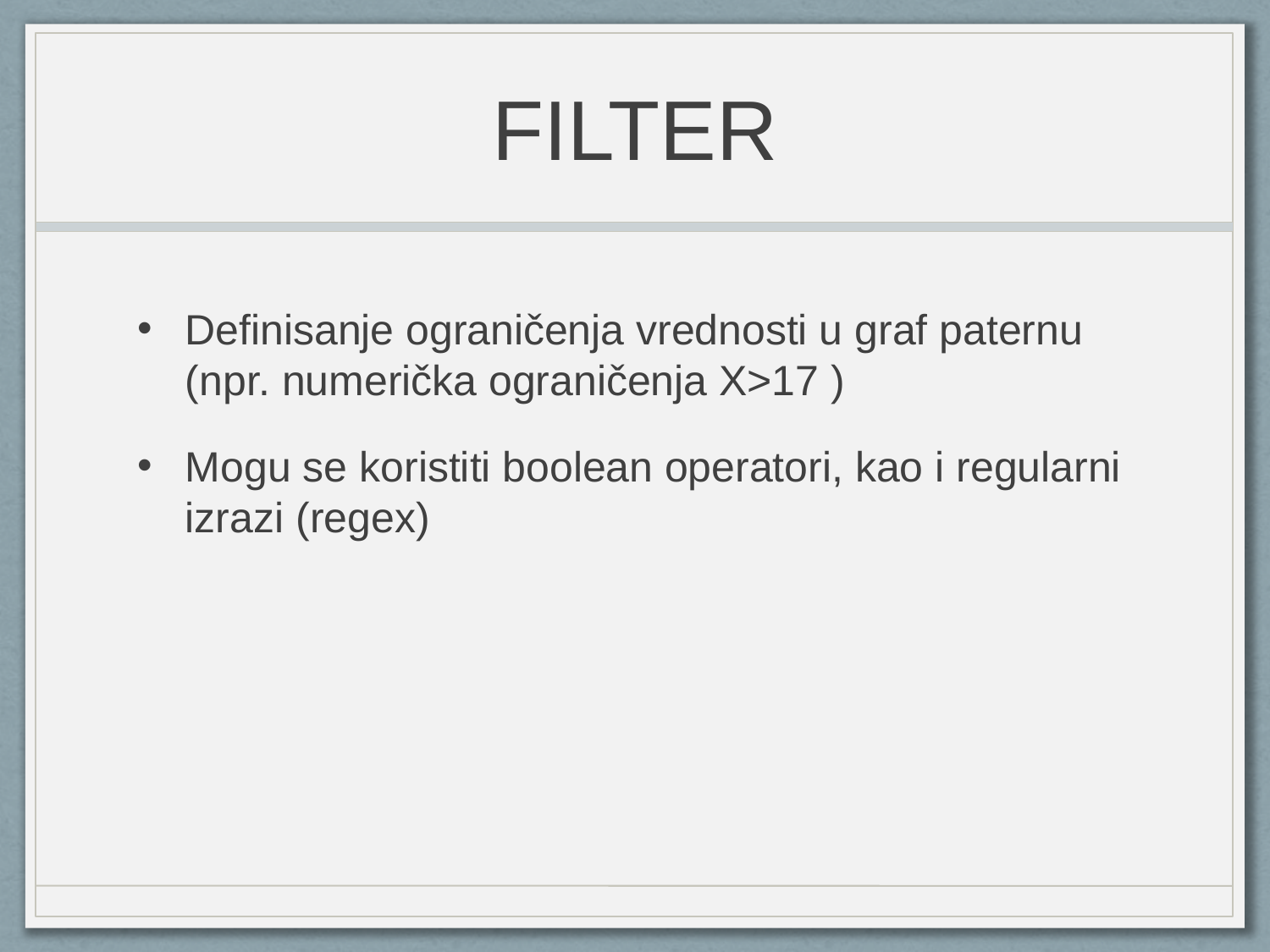

# FILTER
Definisanje ograničenja vrednosti u graf paternu (npr. numerička ograničenja X>17 )
Mogu se koristiti boolean operatori, kao i regularni izrazi (regex)